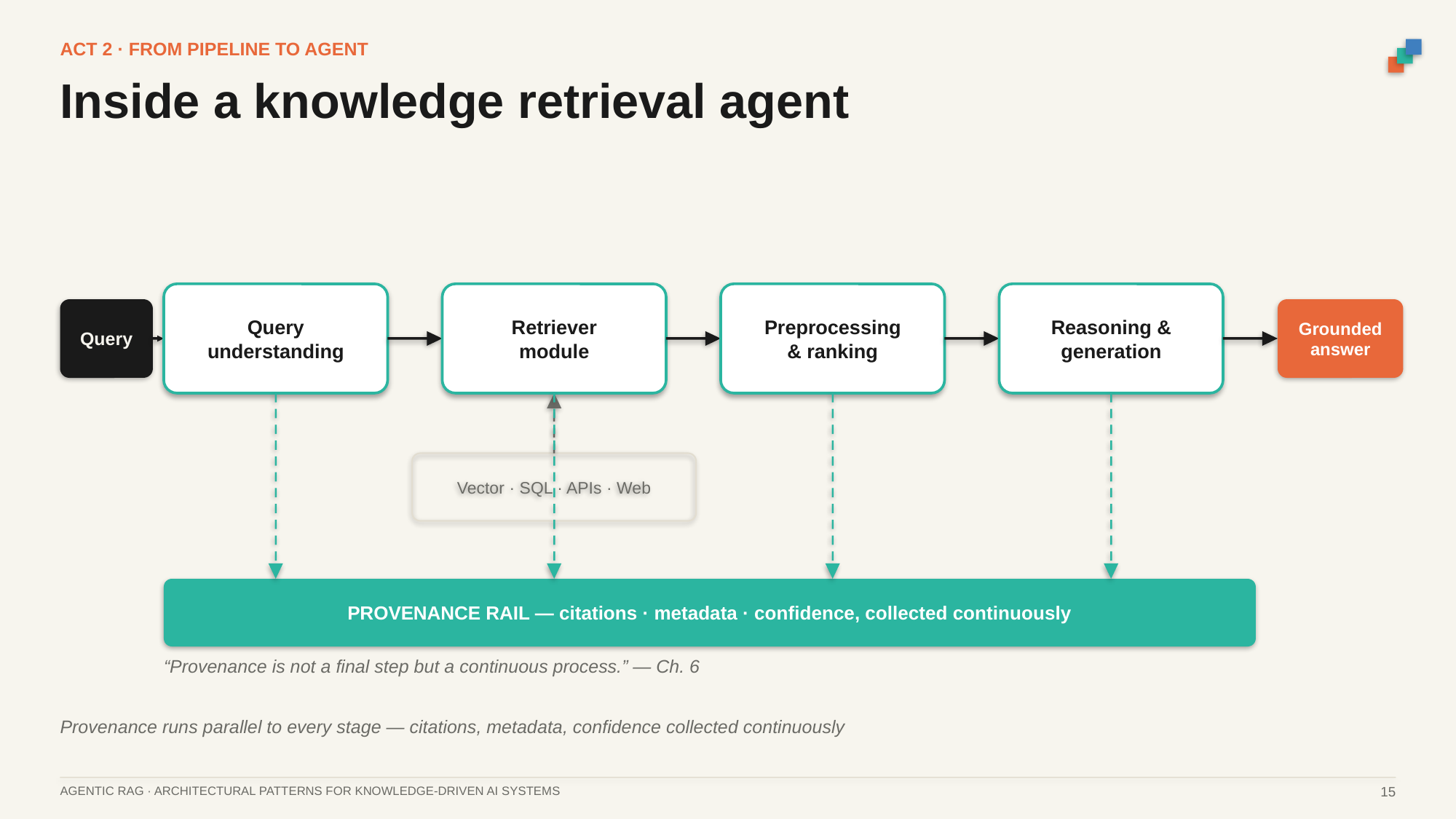

ACT 2 · FROM PIPELINE TO AGENT

Inside a knowledge retrieval agent
Query
understanding
Retriever
module
Preprocessing
& ranking
Reasoning &
generation
Query
Grounded
answer

Vector · SQL · APIs · Web

PROVENANCE RAIL — citations · metadata · confidence, collected continuously
“Provenance is not a final step but a continuous process.” — Ch. 6
Provenance runs parallel to every stage — citations, metadata, confidence collected continuously

AGENTIC RAG · ARCHITECTURAL PATTERNS FOR KNOWLEDGE-DRIVEN AI SYSTEMS
15